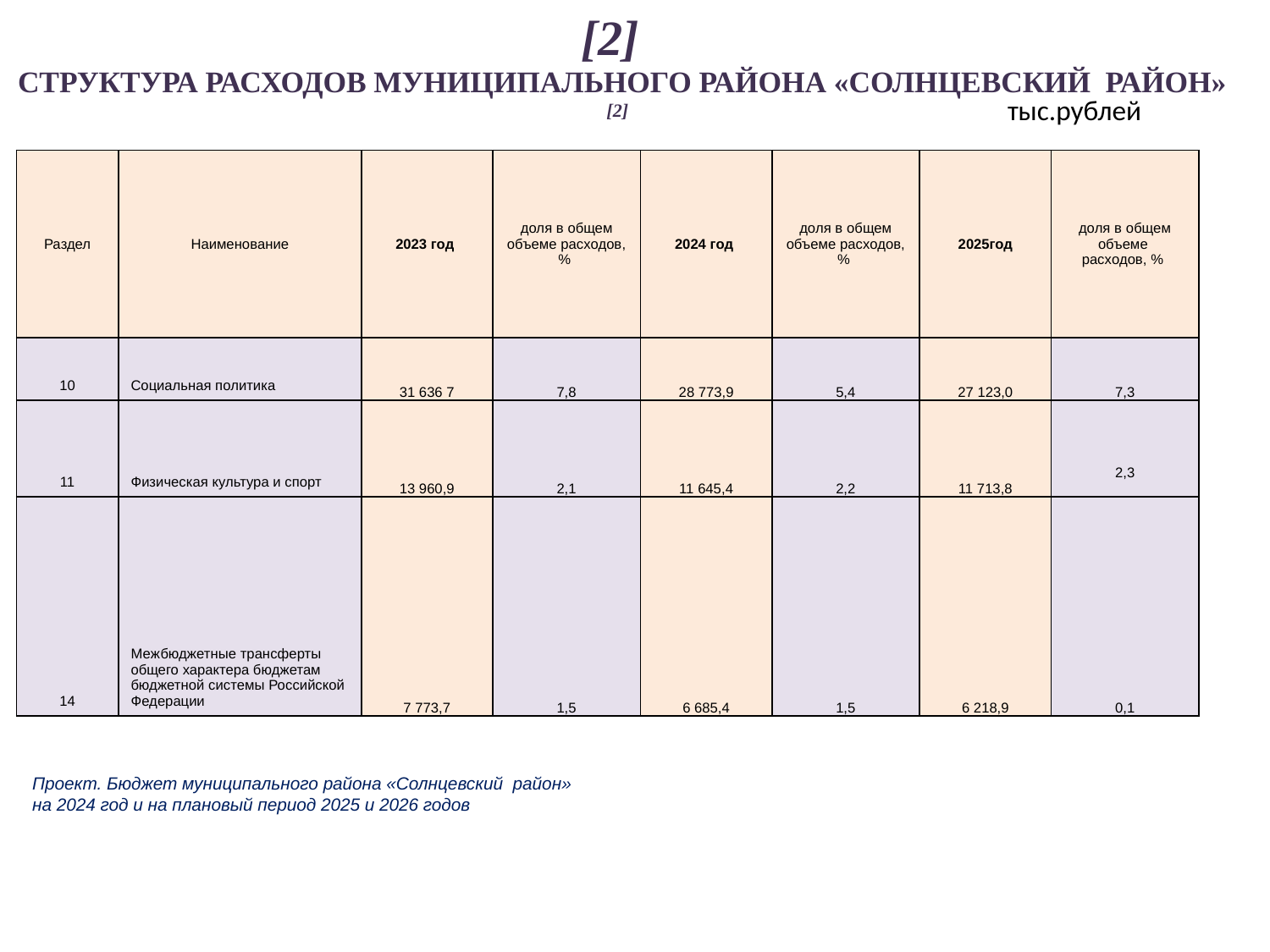

# [2]
СТРУКТУРА РАСХОДОВ МУНИЦИПАЛЬНОГО РАЙОНА «СОЛНЦЕВСКИЙ  РАЙОН» [2]
тыс.рублей
| Раздел | Наименование | 2023 год | доля в общем объеме расходов, % | 2024 год | доля в общем объеме расходов, % | 2025год | доля в общем объеме расходов, % |
| --- | --- | --- | --- | --- | --- | --- | --- |
| 10 | Социальная политика | 31 636 7 | 7,8 | 28 773,9 | 5,4 | 27 123,0 | 7,3 |
| 11 | Физическая культура и спорт | 13 960,9 | 2,1 | 11 645,4 | 2,2 | 11 713,8 | 2,3 |
| 14 | Межбюджетные трансферты общего характера бюджетам бюджетной системы Российской Федерации | 7 773,7 | 1,5 | 6 685,4 | 1,5 | 6 218,9 | 0,1 |
Проект. Бюджет муниципального района «Солнцевский  район»
на 2024 год и на плановый период 2025 и 2026 годов